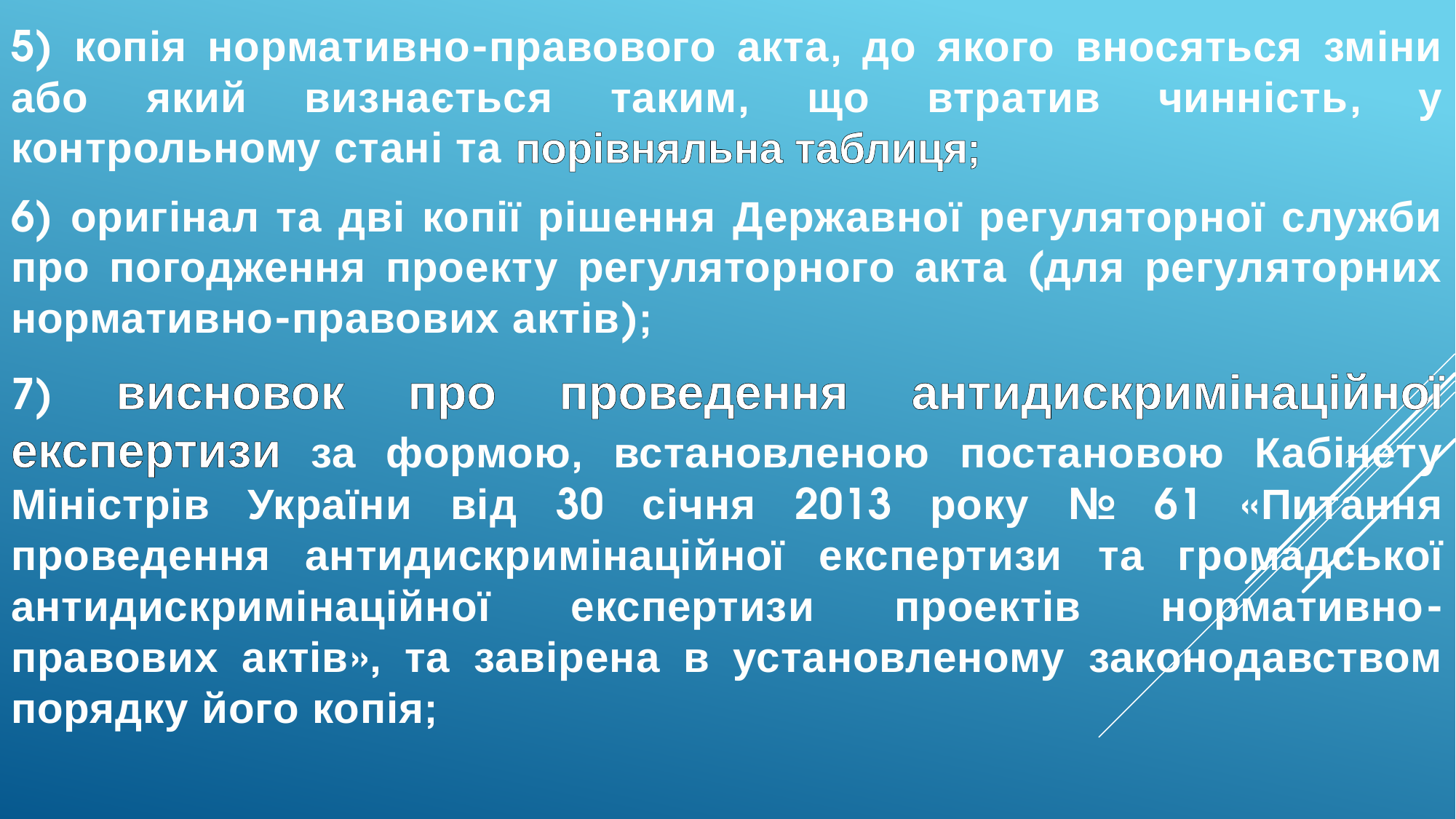

5) копія нормативно-правового акта, до якого вносяться зміни або який визнається таким, що втратив чинність, у контрольному стані та порівняльна таблиця;
6) оригінал та дві копії рішення Державної регуляторної служби про погодження проекту регуляторного акта (для регуляторних нормативно-правових актів);
7) висновок про проведення антидискримінаційної експертизи за формою, встановленою постановою Кабінету Міністрів України від 30 січня 2013 року № 61 «Питання проведення антидискримінаційної експертизи та громадської антидискримінаційної експертизи проектів нормативно-правових актів», та завірена в установленому законодавством порядку його копія;